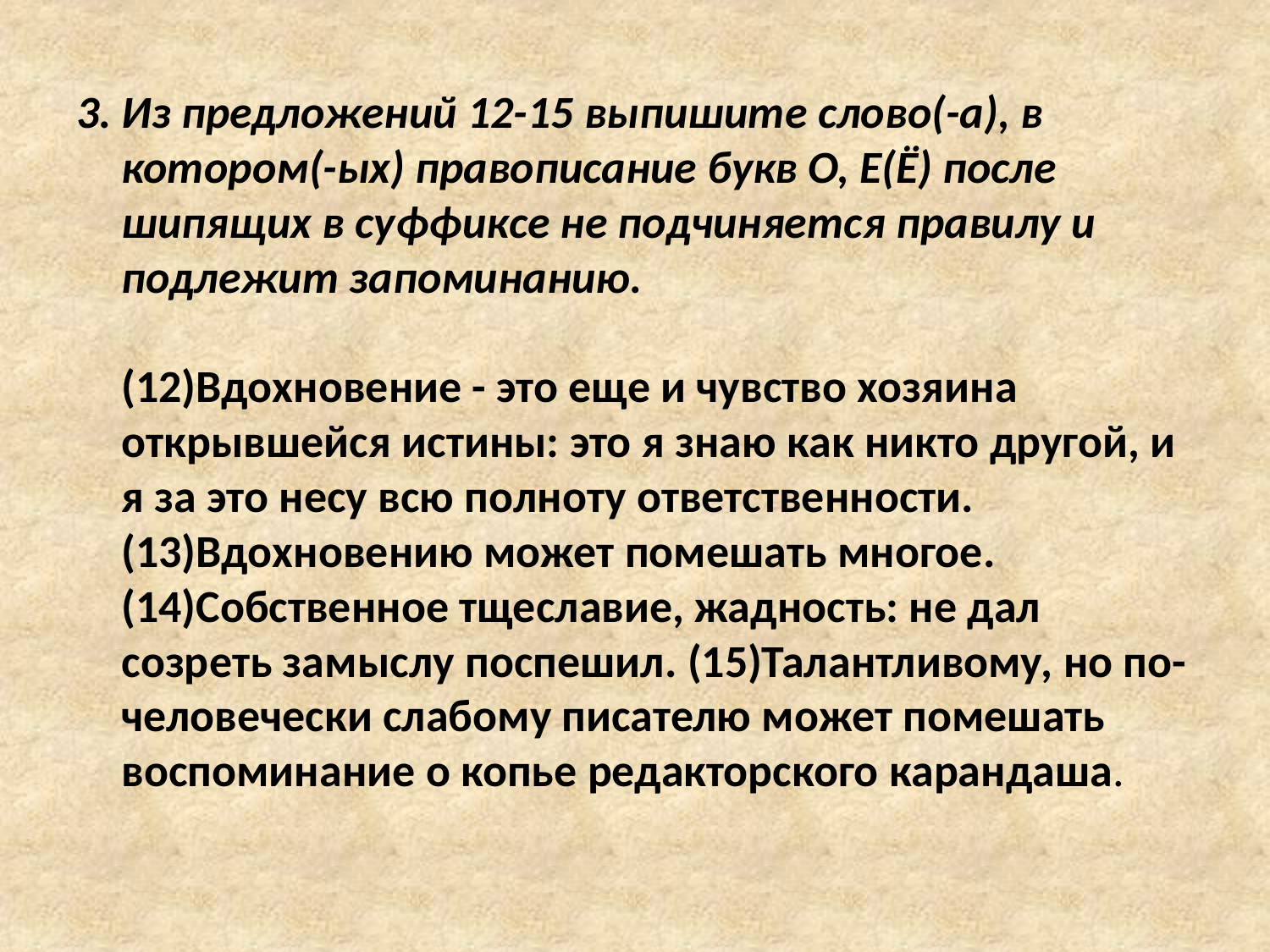

3. Из предложений 12-15 выпишите слово(-а), в котором(-ых) правописание букв О, Е(Ё) после шипящих в суффиксе не подчиняется правилу и подлежит запоминанию.
(12)Вдохновение - это еще и чувство хозяина открывшейся истины: это я знаю как никто другой, и я за это несу всю полноту ответственности.
(13)Вдохновению может помешать многое. (14)Собственное тщеславие, жадность: не дал созреть замыслу поспешил. (15)Талантливому, но по-человечески слабому писателю может помешать воспоминание о копье редакторского карандаша.